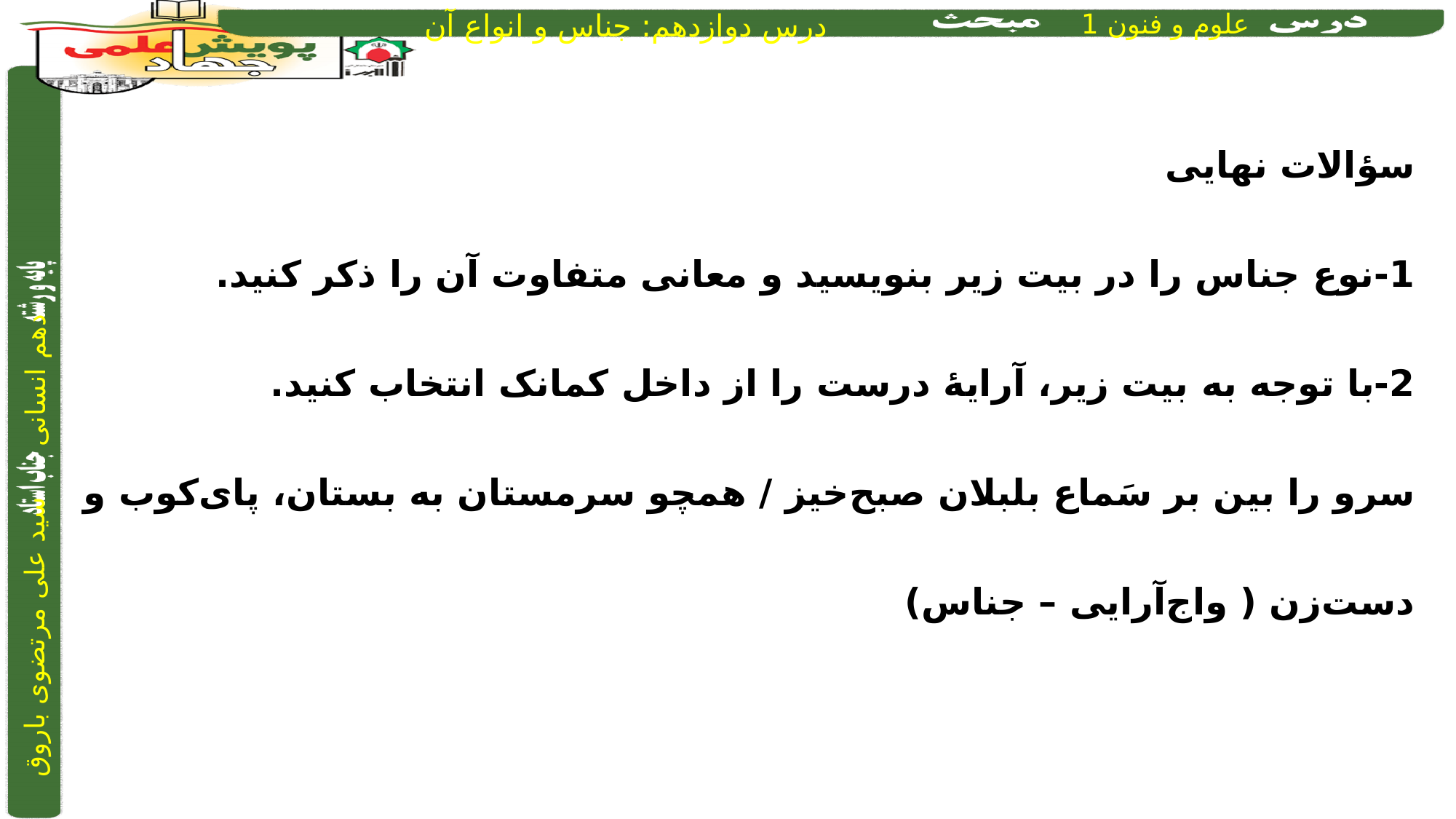

سؤالات نهایی
1-نوع جناس را در بیت زیر بنویسید و معانی متفاوت آن را ذکر کنید.
2-با توجه به بیت زیر، آرایۀ درست را از داخل کمانک انتخاب کنید.
سرو را بین بر سَماع بلبلان صبح‌خیز / همچو سرمستان به بستان، پای‌کوب و دست‌زن ( واج‌آرایی – جناس)